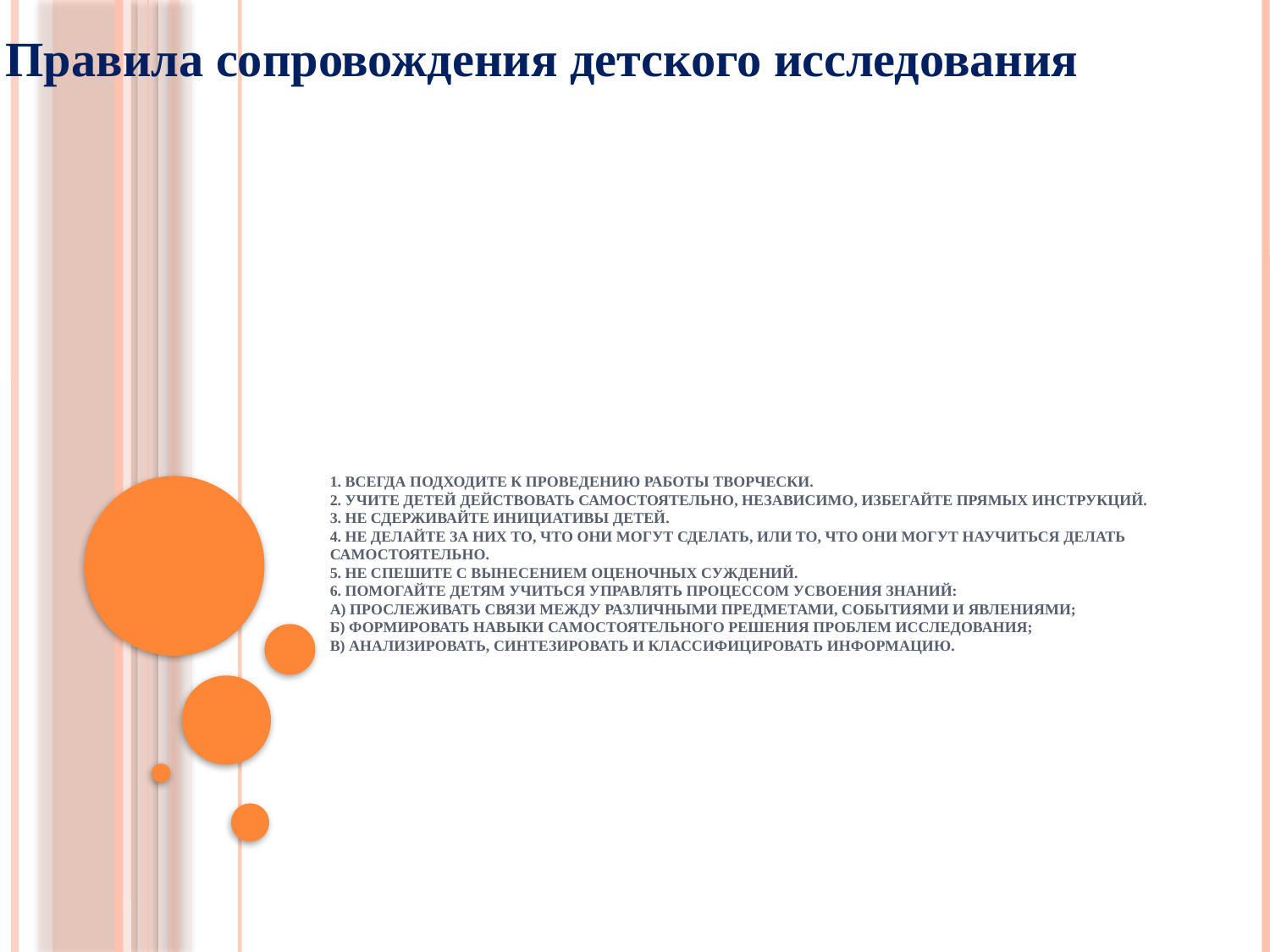

Правила сопровождения детского исследования

# 1. Всегда подходите к проведению работы творчески. 2. Учите детей действовать самостоятельно, независимо, избегайте прямых инструкций. 3. Не сдерживайте инициативы детей. 4. Не делайте за них то, что они могут сделать, или то, что они могут научиться делать самостоятельно. 5. Не спешите с вынесением оценочных суждений. 6. Помогайте детям учиться управлять процессом усвоения знаний: а) прослеживать связи между различными предметами, событиями и явлениями; б) формировать навыки самостоятельного решения проблем исследования; в) анализировать, синтезировать и классифицировать информацию.